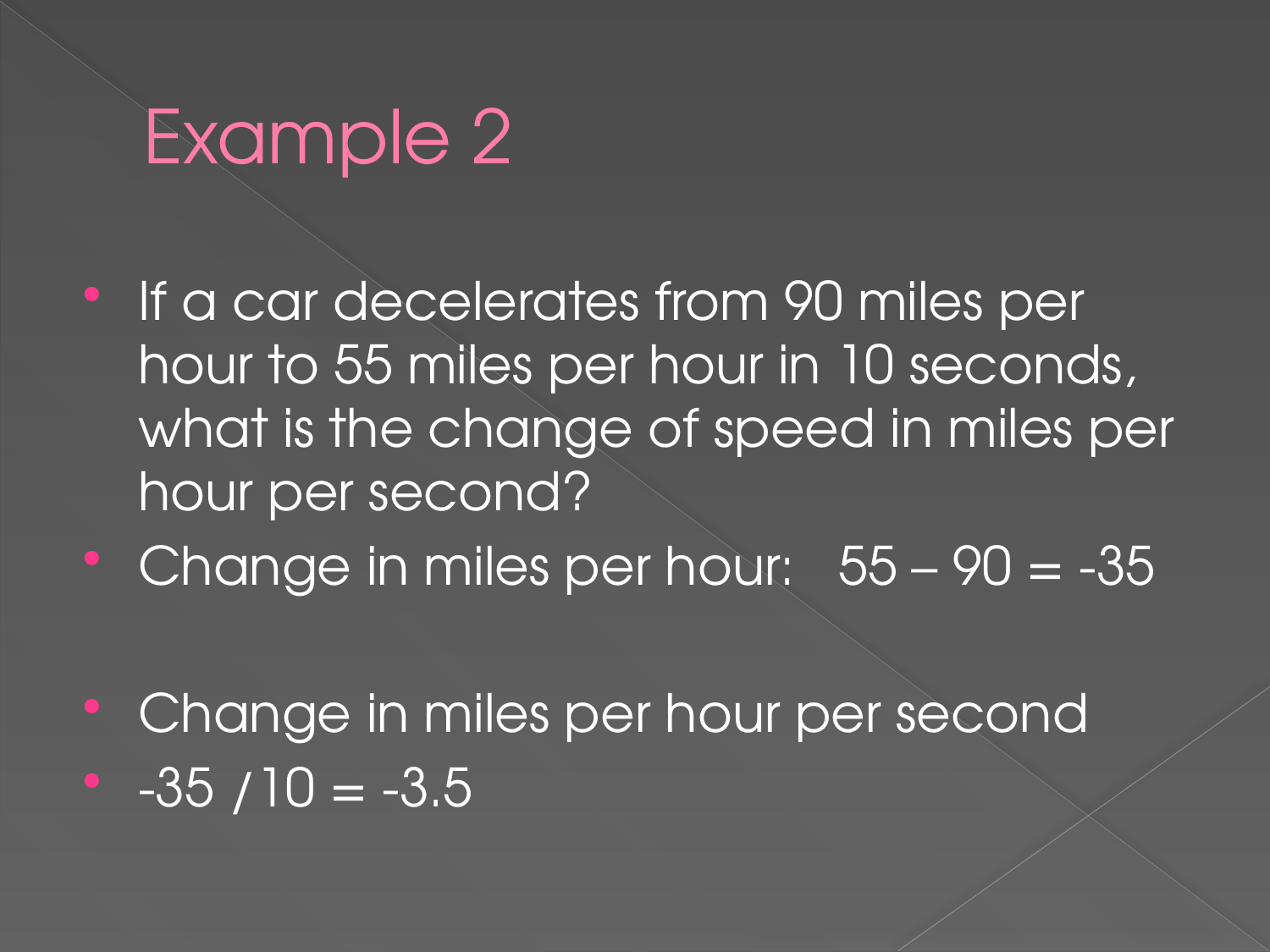

# Example 2
If a car decelerates from 90 miles per hour to 55 miles per hour in 10 seconds, what is the change of speed in miles per hour per second?
Change in miles per hour:   55 – 90 = -35

Change in miles per hour per second
-35 /10 = -3.5